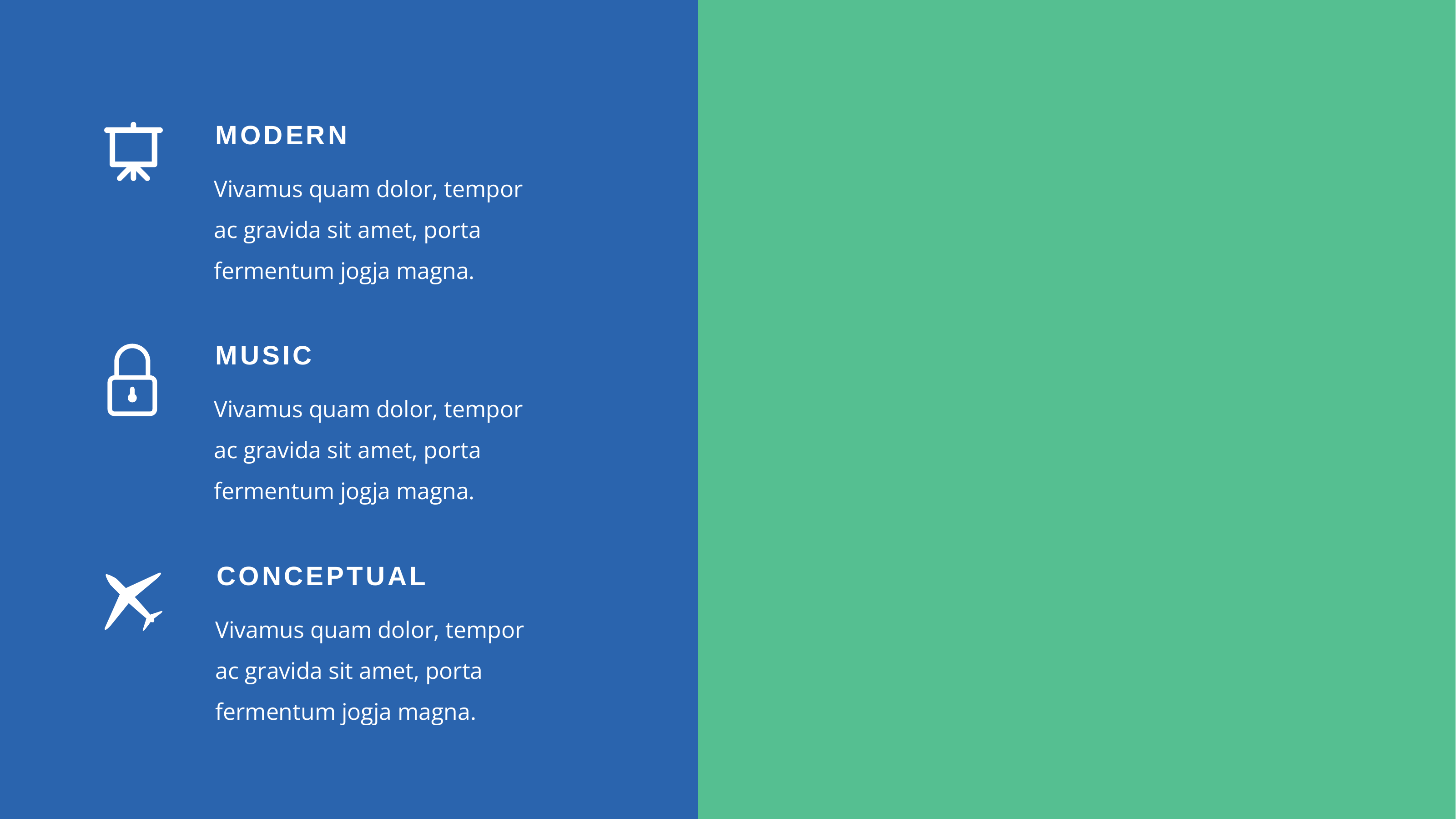

MODERN

Vivamus quam dolor, tempor ac gravida sit amet, porta fermentum jogja magna.
MUSIC

Vivamus quam dolor, tempor ac gravida sit amet, porta fermentum jogja magna.
CONCEPTUAL

Vivamus quam dolor, tempor ac gravida sit amet, porta fermentum jogja magna.